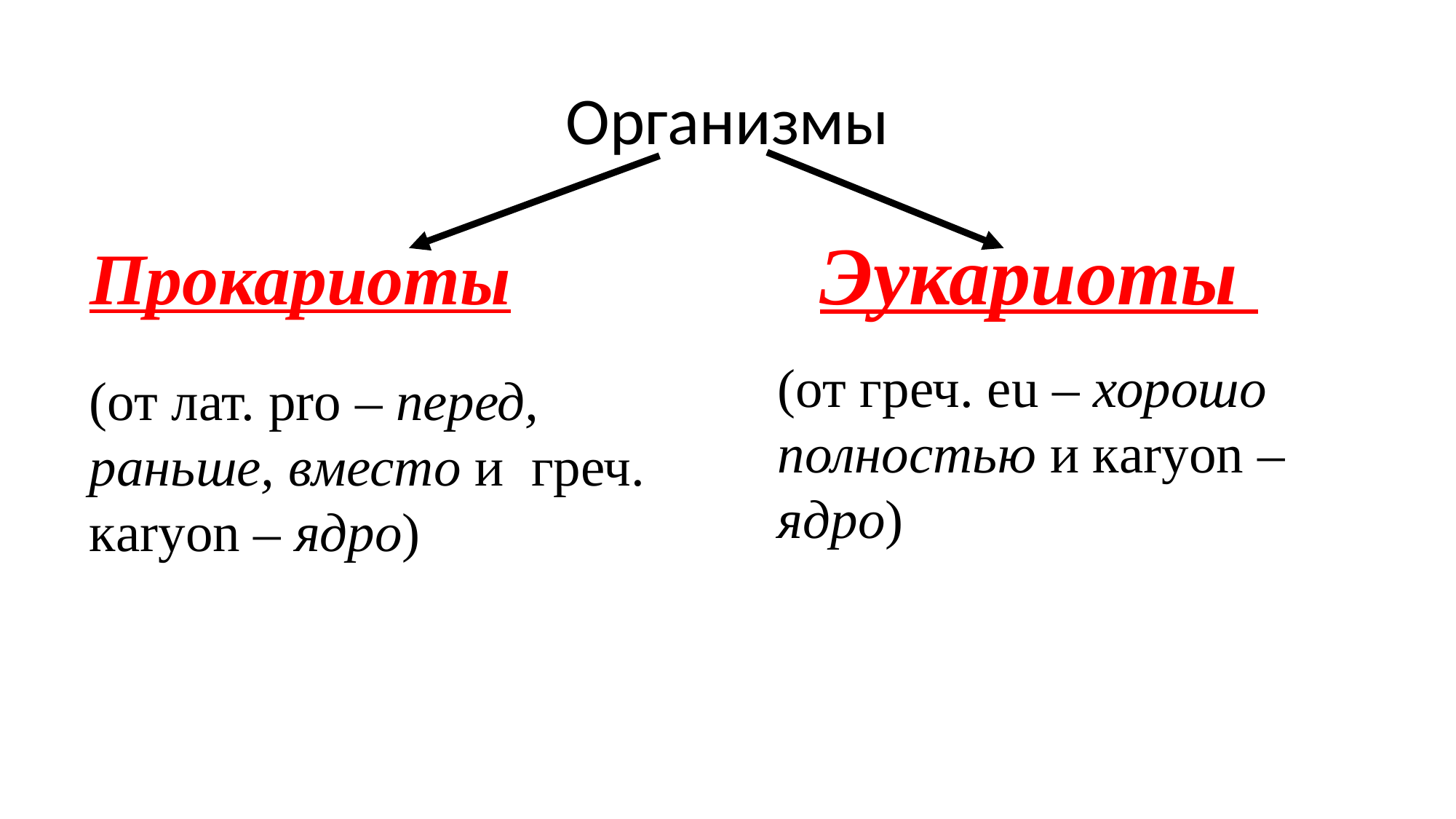

# Организмы
Прокариоты                 Эукариоты

(от греч. еu – хорошо полностью и кaryon – ядро)
(от лат. рro – перед, раньше, вместо и  греч. кaryon – ядро)